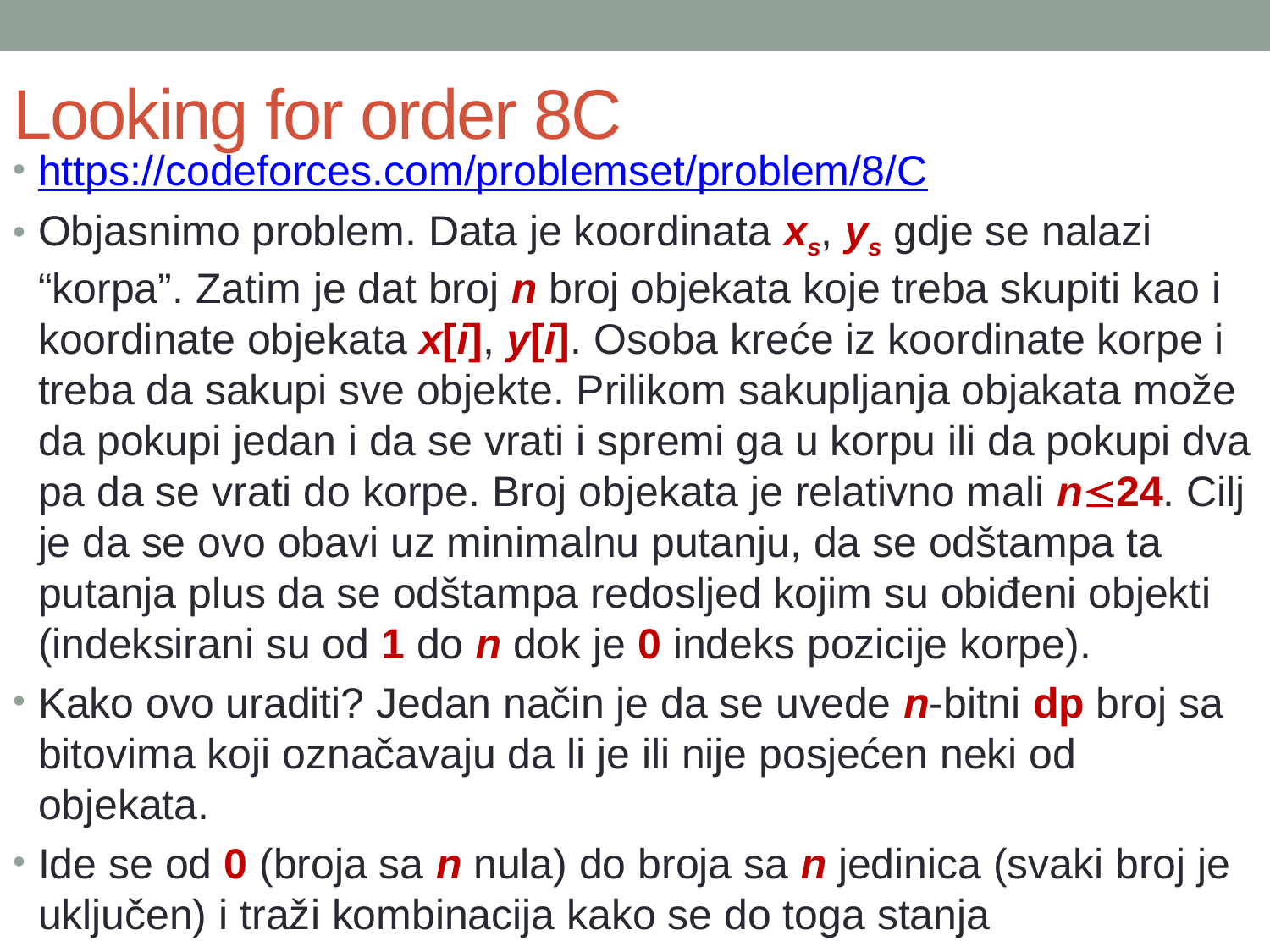

# Looking for order 8C
https://codeforces.com/problemset/problem/8/C
Objasnimo problem. Data je koordinata xs, ys gdje se nalazi “korpa”. Zatim je dat broj n broj objekata koje treba skupiti kao i koordinate objekata x[i], y[i]. Osoba kreće iz koordinate korpe i treba da sakupi sve objekte. Prilikom sakupljanja objakata može da pokupi jedan i da se vrati i spremi ga u korpu ili da pokupi dva pa da se vrati do korpe. Broj objekata je relativno mali n≤24. Cilj je da se ovo obavi uz minimalnu putanju, da se odštampa ta putanja plus da se odštampa redosljed kojim su obiđeni objekti (indeksirani su od 1 do n dok je 0 indeks pozicije korpe).
Kako ovo uraditi? Jedan način je da se uvede n-bitni dp broj sa bitovima koji označavaju da li je ili nije posjećen neki od objekata.
Ide se od 0 (broja sa n nula) do broja sa n jedinica (svaki broj je uključen) i traži kombinacija kako se do toga stanja